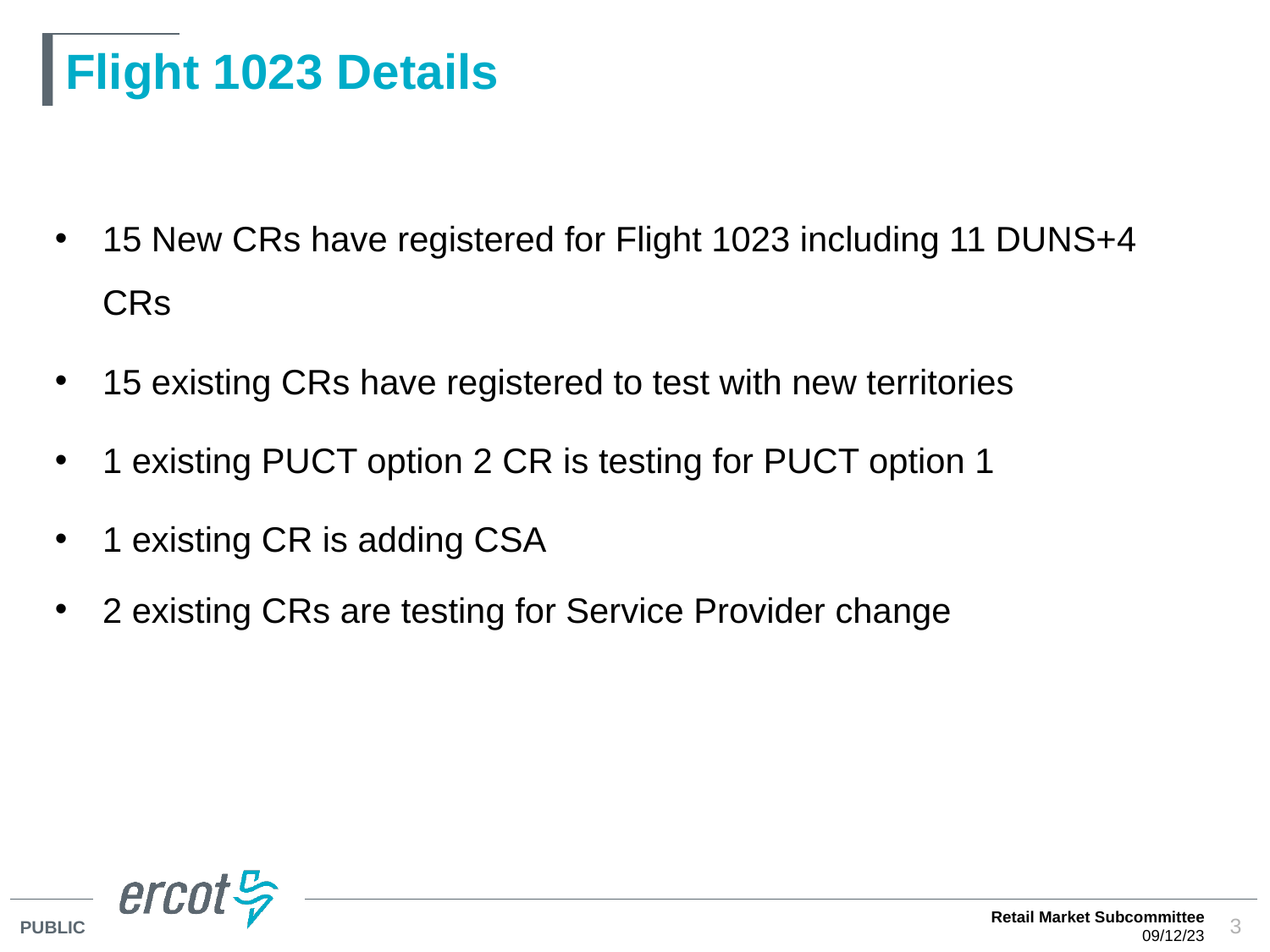

# Flight 1023 Details
15 New CRs have registered for Flight 1023 including 11 DUNS+4 CRs
15 existing CRs have registered to test with new territories
1 existing PUCT option 2 CR is testing for PUCT option 1
1 existing CR is adding CSA
2 existing CRs are testing for Service Provider change
Retail Market Subcommittee
09/12/23
3